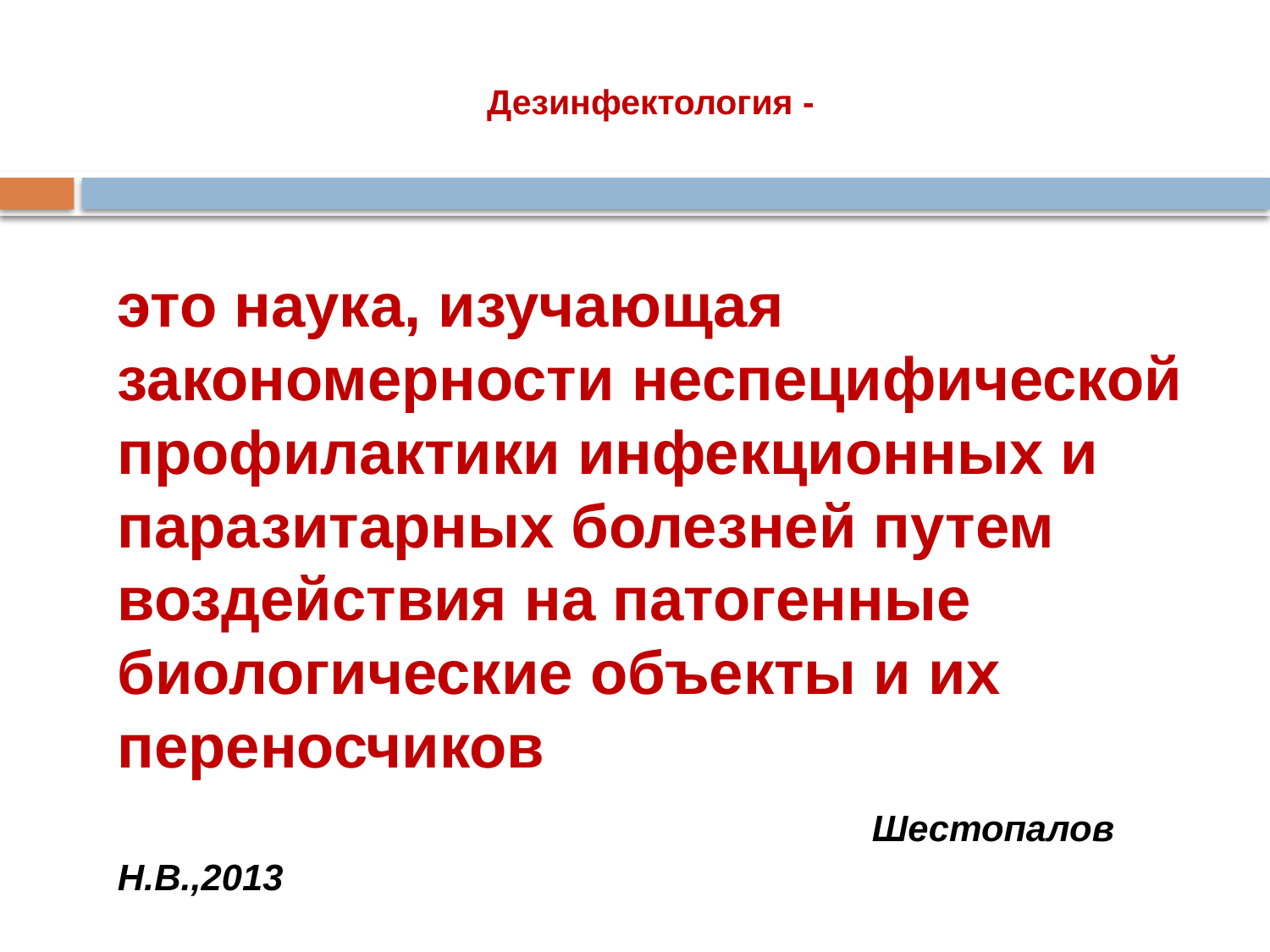

# Дезинфектология -

это наука, изучающая закономерности неспецифической профилактики инфекционных и паразитарных болезней путем воздействия на патогенные биологические объекты и их переносчиков
                                            Шестопалов Н.В.,2013